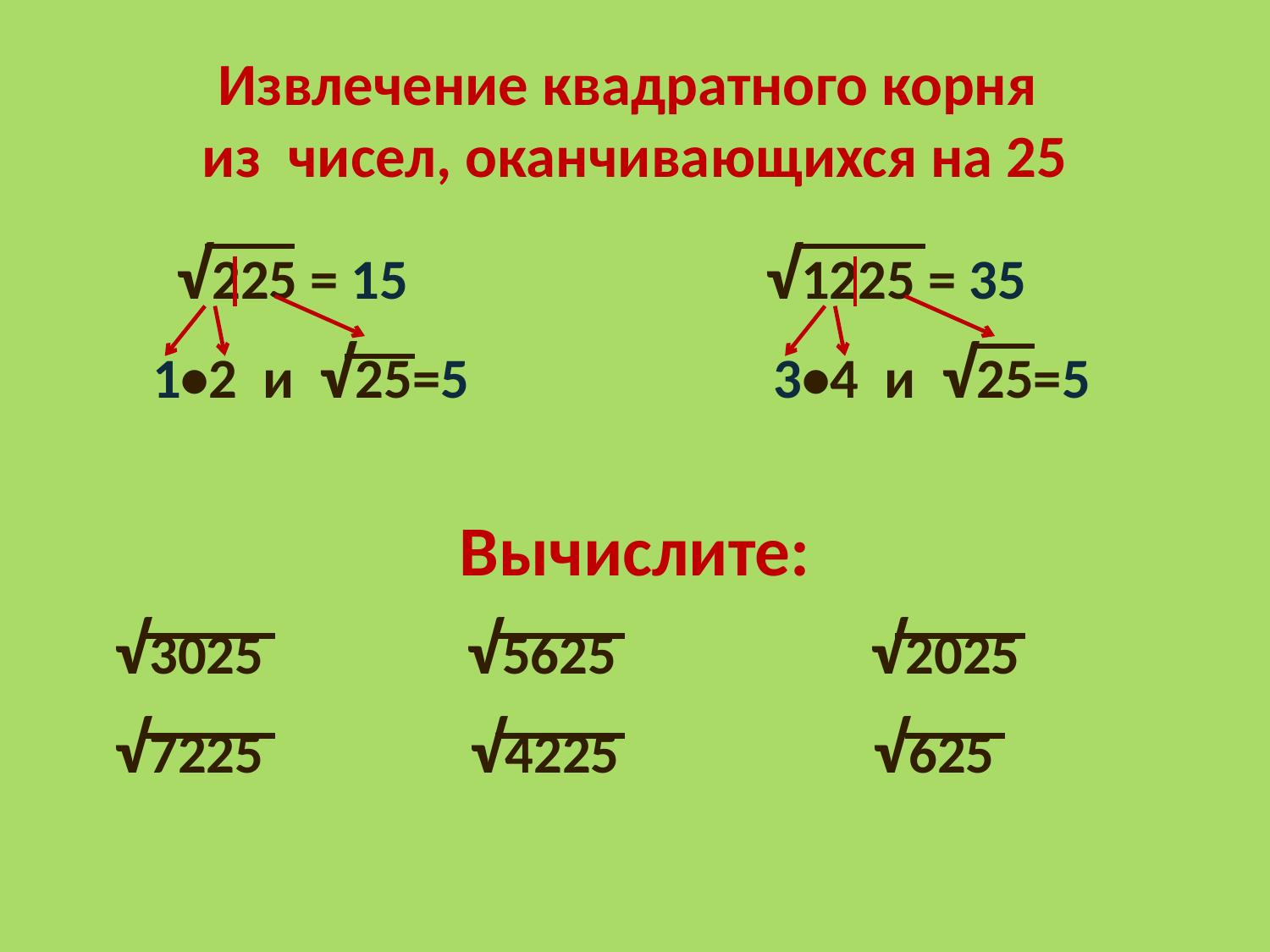

# Извлечение квадратного корня из  чисел, оканчивающихся на 25
       √225 = 15                            √1225 = 35
      1•2  и  √25=5                        3•4  и  √25=5

Вычислите:
   √3025             √5625                √2025
   √7225             √4225                √625